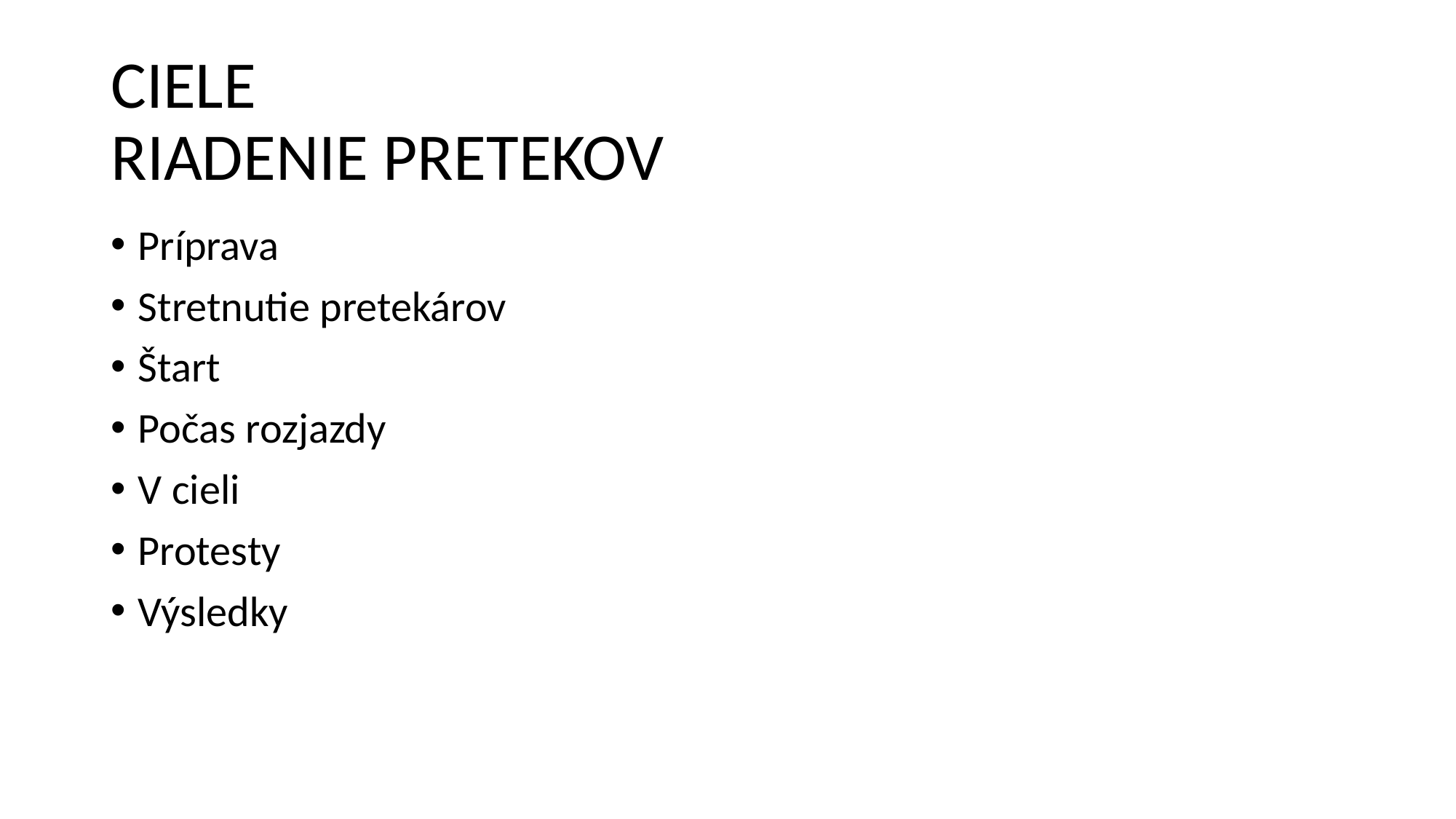

# CIELE RIADENIE PRETEKOV
Príprava
Stretnutie pretekárov
Štart
Počas rozjazdy
V cieli
Protesty
Výsledky